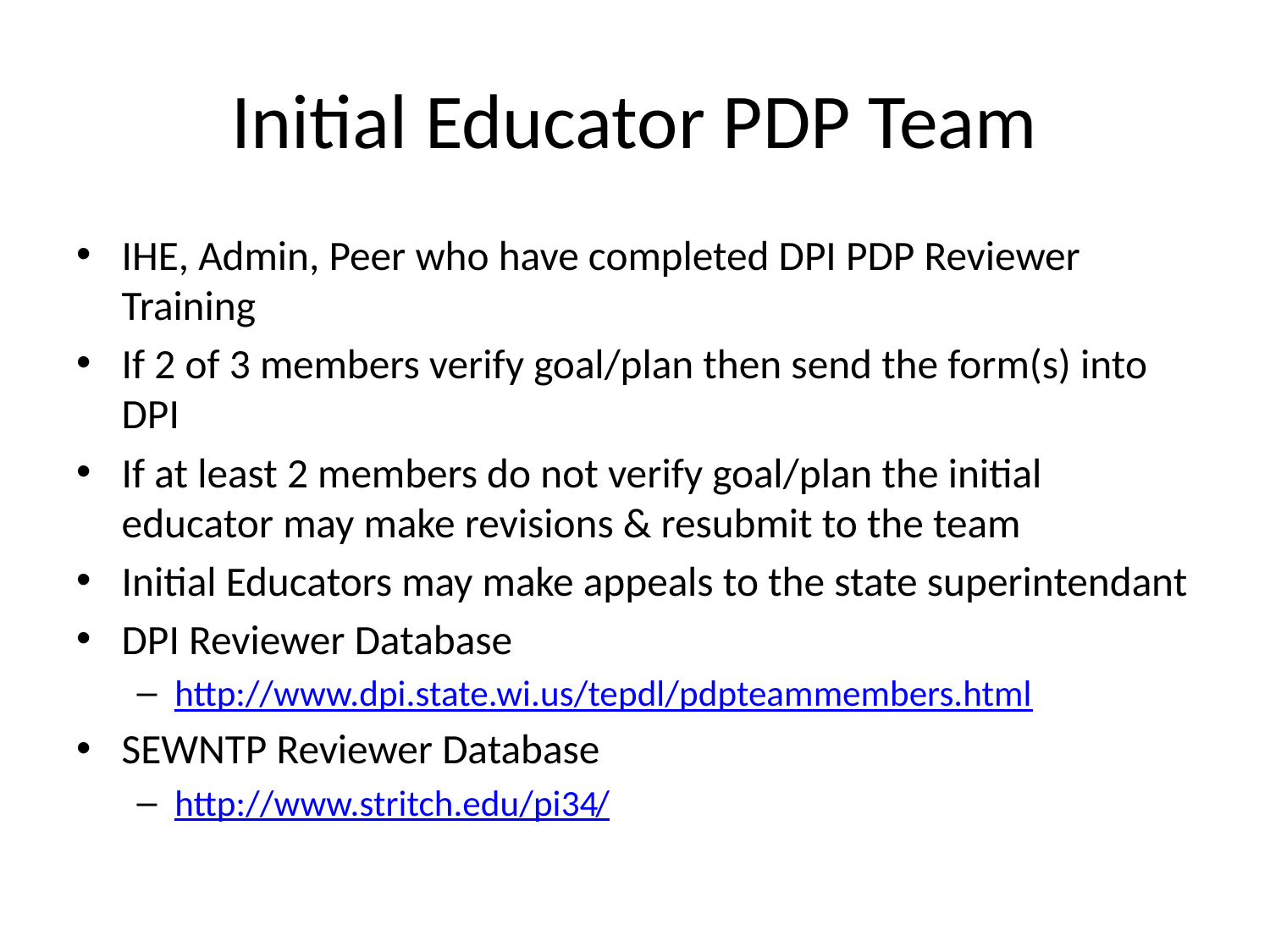

# Initial Educator PDP Team
IHE, Admin, Peer who have completed DPI PDP Reviewer Training
If 2 of 3 members verify goal/plan then send the form(s) into DPI
If at least 2 members do not verify goal/plan the initial educator may make revisions & resubmit to the team
Initial Educators may make appeals to the state superintendant
DPI Reviewer Database
http://www.dpi.state.wi.us/tepdl/pdpteammembers.html
SEWNTP Reviewer Database
http://www.stritch.edu/pi34/